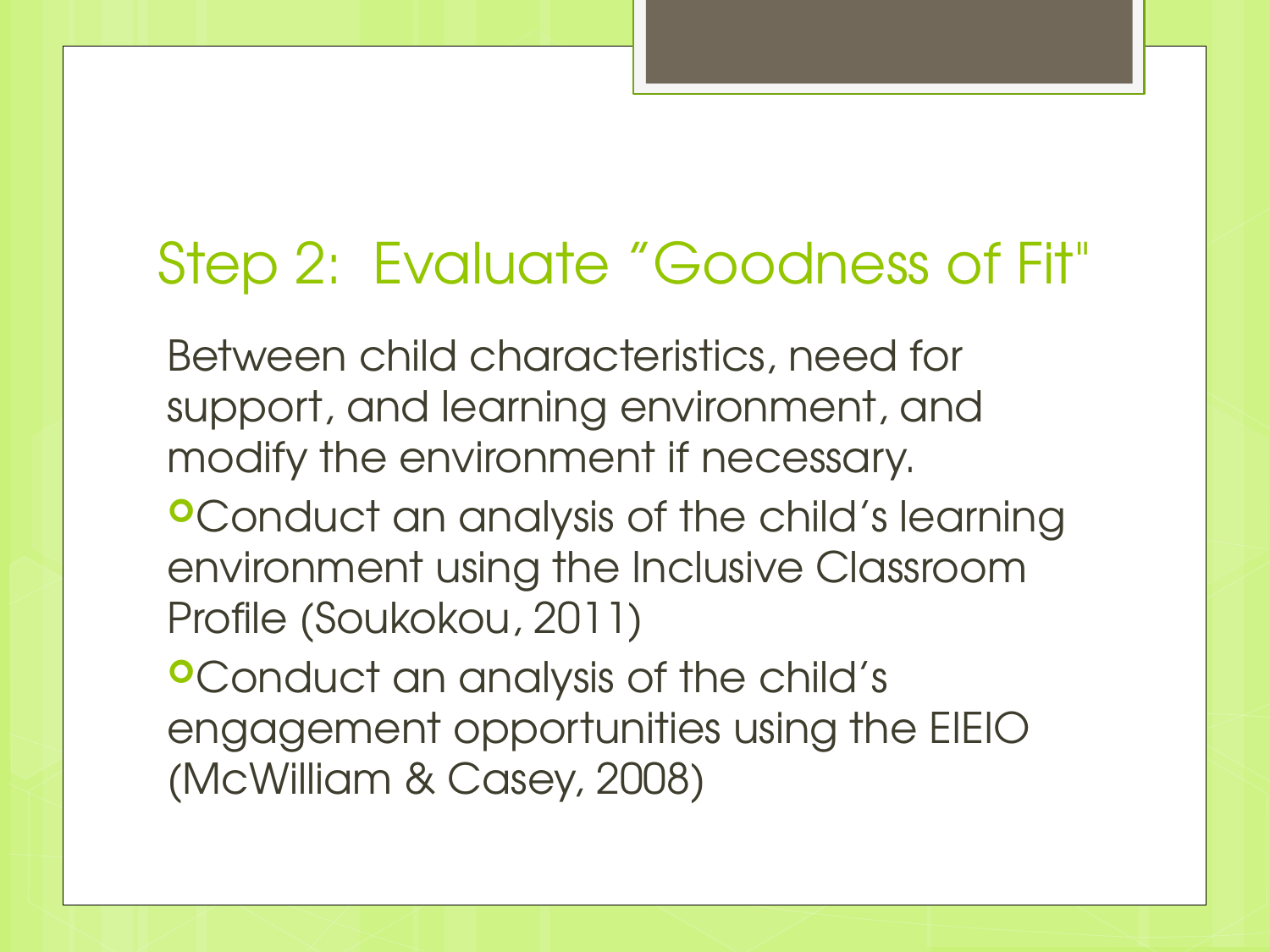

# Step 2:  Evaluate ”Goodness of Fit"
Between child characteristics, need for support, and learning environment, and modify the environment if necessary.
Conduct an analysis of the child’s learning environment using the Inclusive Classroom Profile (Soukokou, 2011)
Conduct an analysis of the child’s engagement opportunities using the EIEIO (McWilliam & Casey, 2008)